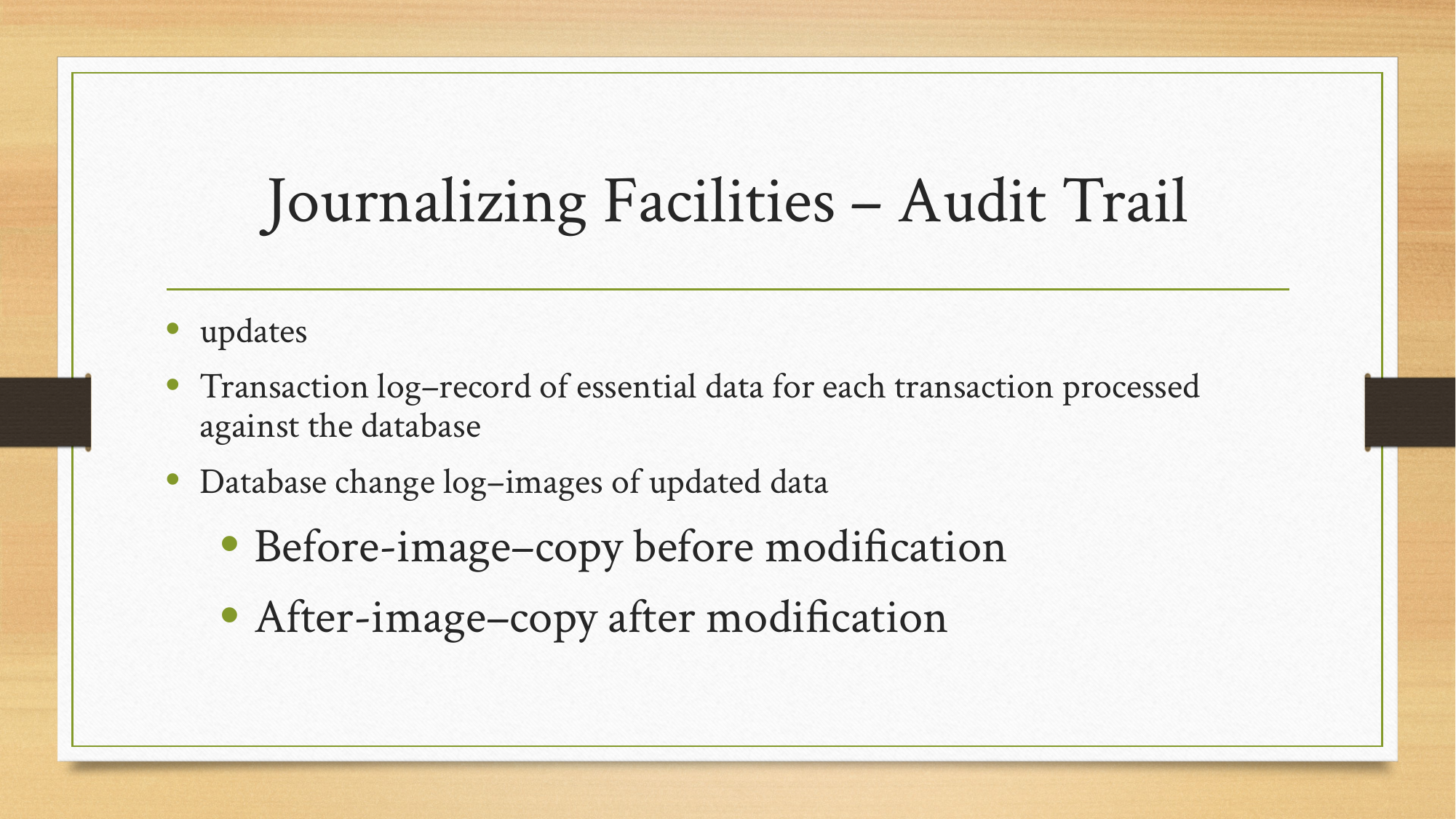

# Journalizing Facilities – Audit Trail
updates
Transaction log–record of essential data for each transaction processed against the database
Database change log–images of updated data
Before-image–copy before modification
After-image–copy after modification